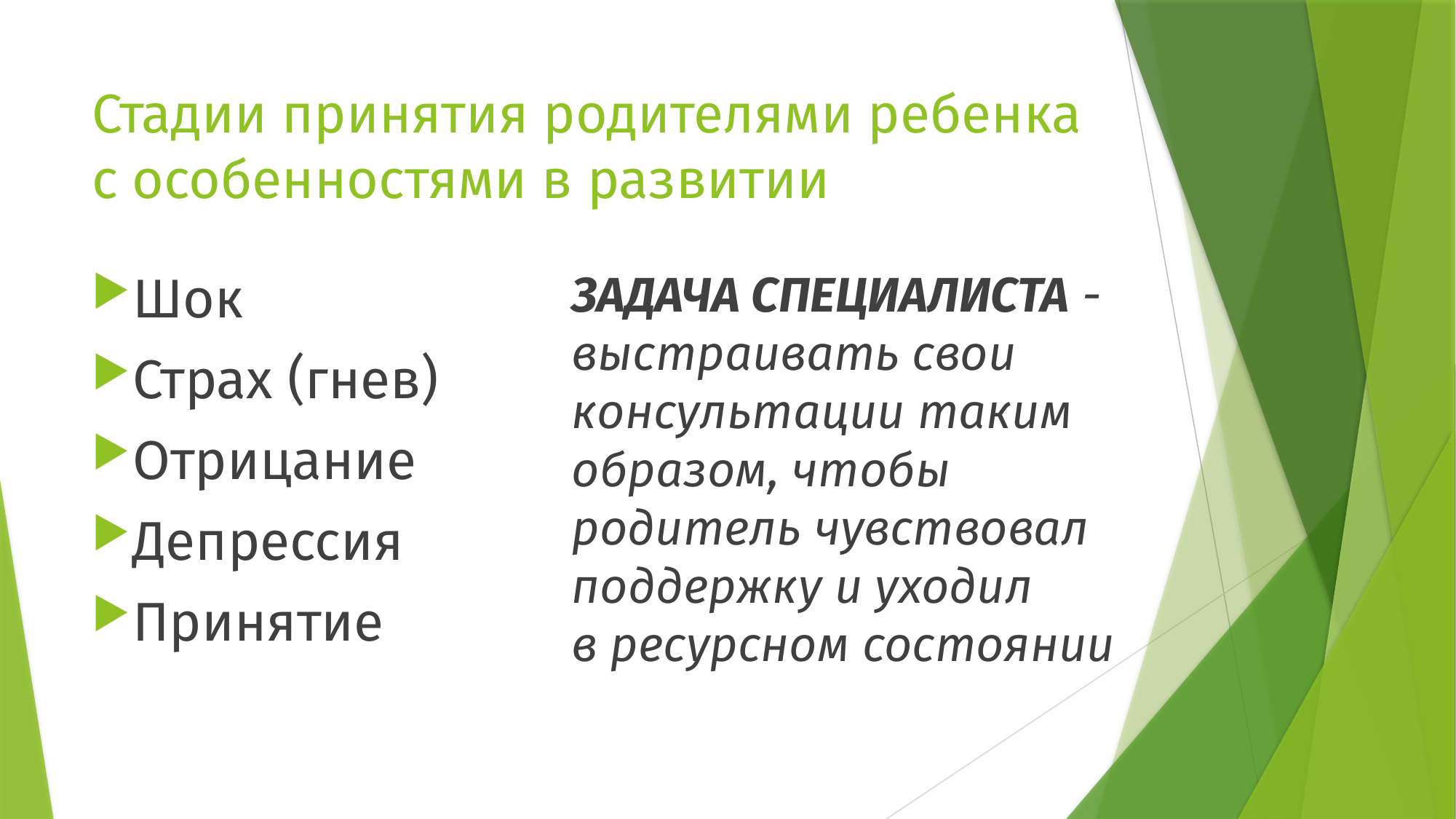

# Стадии принятия родителями ребенка с особенностями в развитии
Шок
Страх (гнев)
Отрицание
Депрессия
Принятие

ЗАДАЧА СПЕЦИАЛИСТА - выстраивать свои консультации таким образом, чтобы родитель чувствовал поддержку и уходил
в ресурсном состоянии